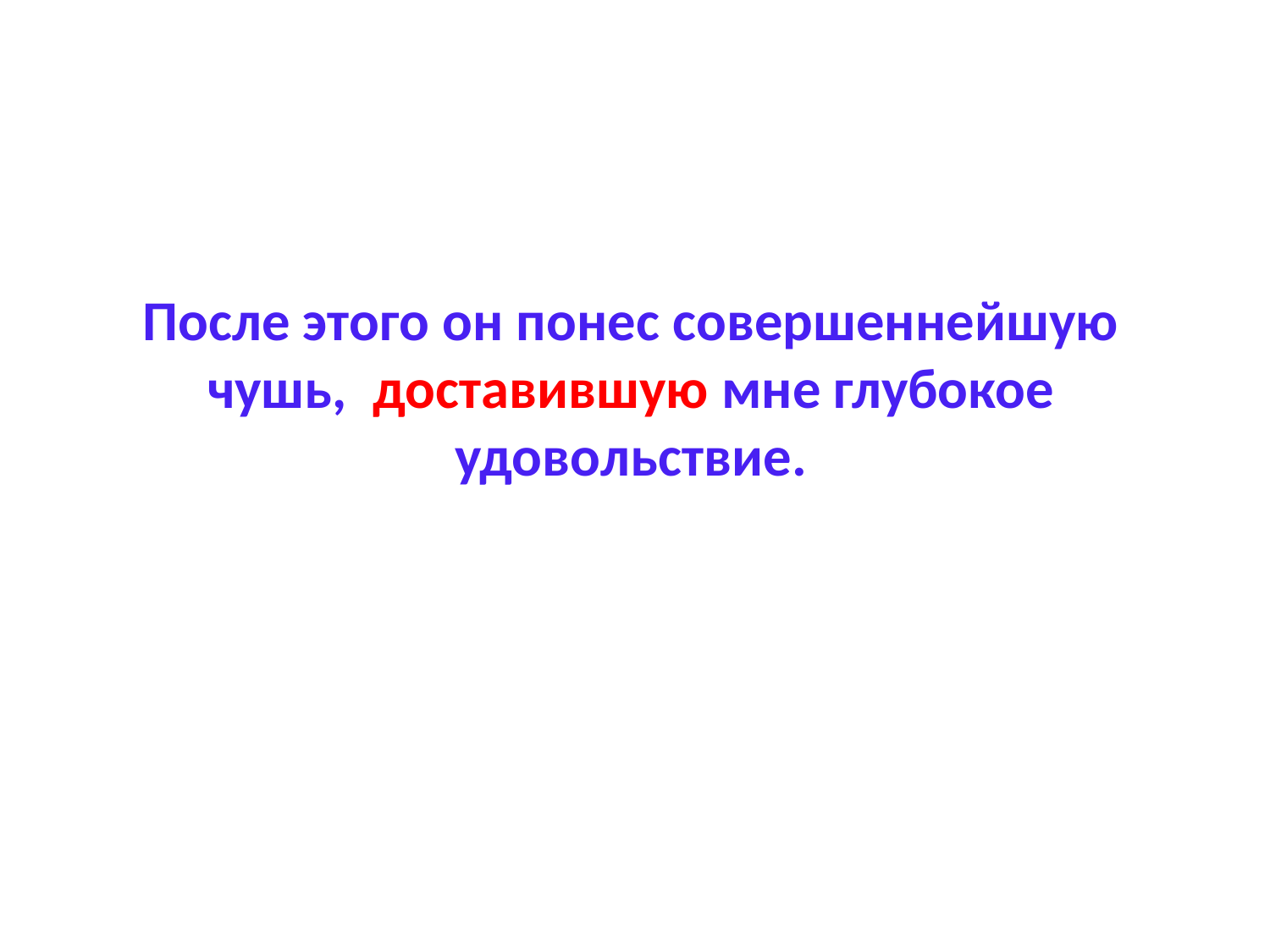

#
После этого он понес совершеннейшую чушь,  доставившую мне глубокое удовольствие.